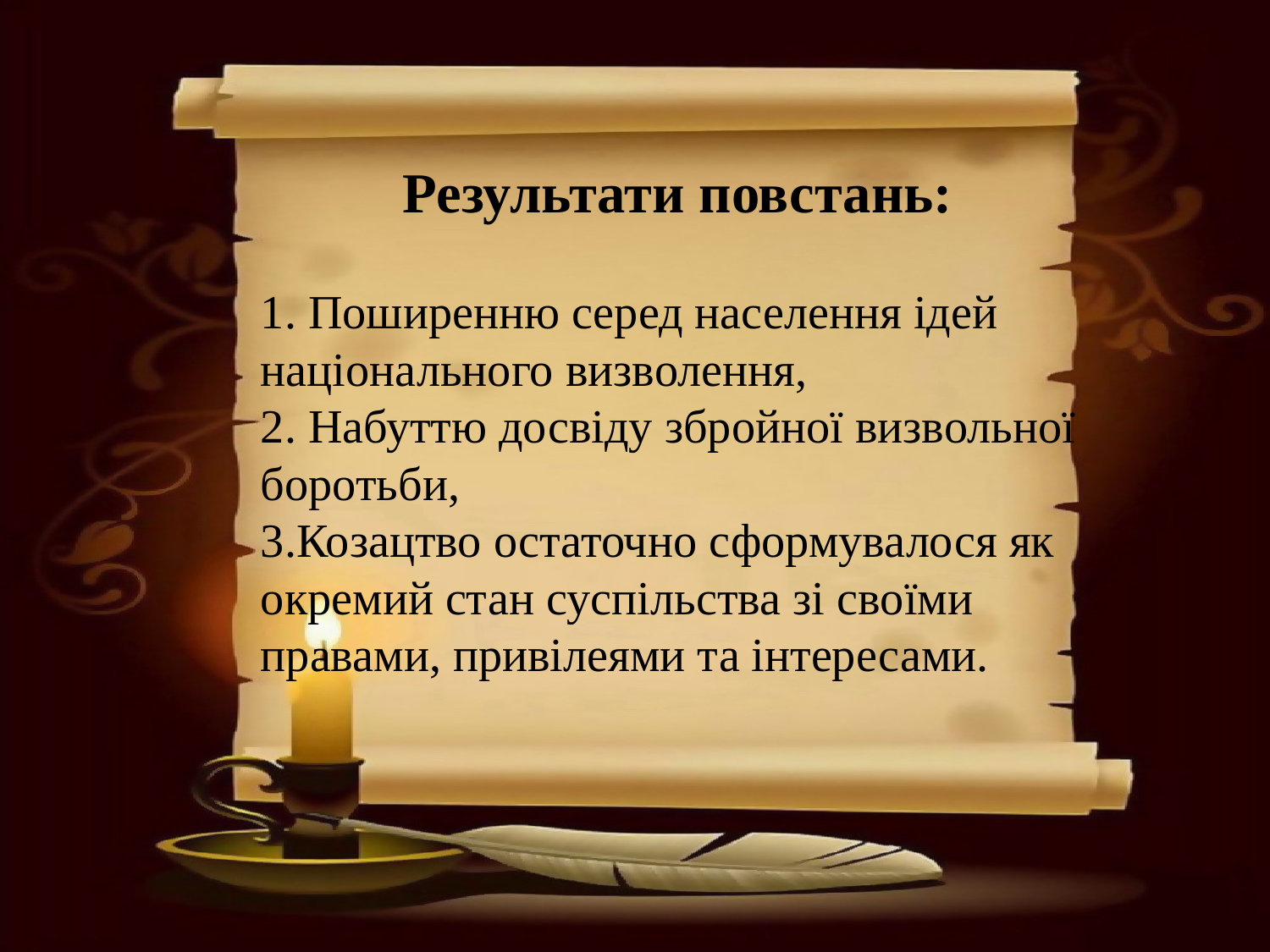

# Результати повстань: 1. Поширенню серед населення ідей національного визволення, 2. Набуттю досвіду збройної визвольної боротьби, 3.Козацтво остаточно сформувалося як окремий стан суспільства зі своїми правами, привілеями та інтересами.